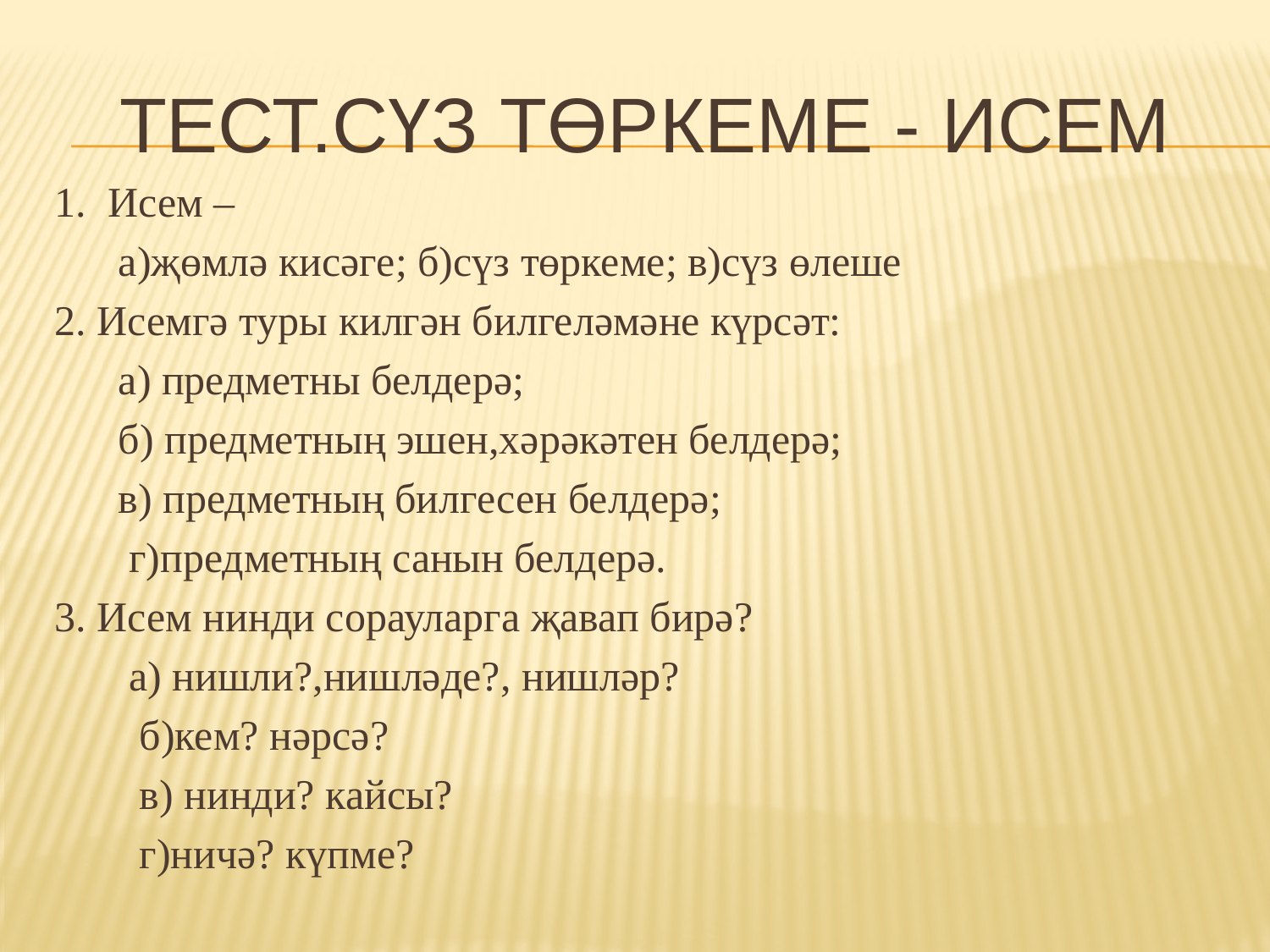

# Тест.сүз төркеме - исем
1.  Исем –
      а)җөмлә кисәге; б)сүз төркеме; в)сүз өлеше
2. Исемгә туры килгән билгеләмәне күрсәт:
      а) предметны белдерә;
      б) предметның эшен,хәрәкәтен белдерә;
      в) предметның билгесен белдерә;
       г)предметның санын белдерә.
3. Исем нинди сорауларга җавап бирә?
       а) нишли?,нишләде?, нишләр?
        б)кем? нәрсә?
        в) нинди? кайсы?
        г)ничә? күпме?